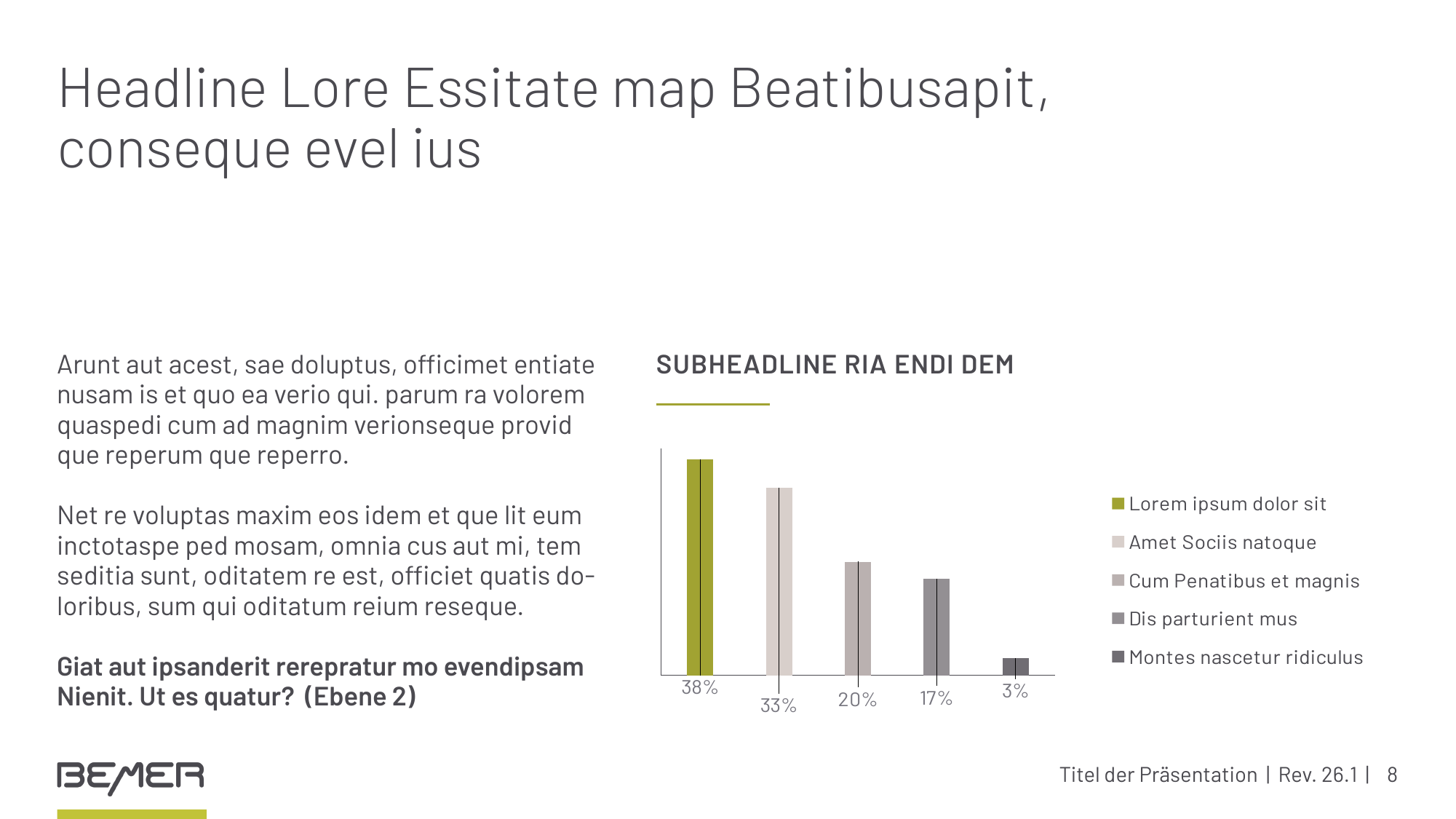

# Headline Lore Essitate map Beatibusapit, conseque evel ius
Arunt aut acest, sae doluptus, officimet entiate nusam is et quo ea verio qui. parum ra volorem quaspedi cum ad magnim verionseque provid que reperum que reperro.

Net re voluptas maxim eos idem et que lit eum inctotaspe ped mosam, omnia cus aut mi, tem seditia sunt, oditatem re est, officiet quatis do-loribus, sum qui oditatum reium reseque.

Giat aut ipsanderit rerepratur mo evendipsam Nienit. Ut es quatur?  (Ebene 2)
SUBHEADLINE RIA ENDI DEM

### Chart

| Category | Datenreihe 1 |
|---|---|
| Lorem ipsum dolor sit  | 0.38 |
| Amet Sociis natoque | 0.33 |
| Cum Penatibus et magnis | 0.2 |
| Dis parturient mus | 0.17 |
| Montes nascetur ridiculus  | 0.03 |
Titel der Präsentation  |  Rev. 26.1  |
8